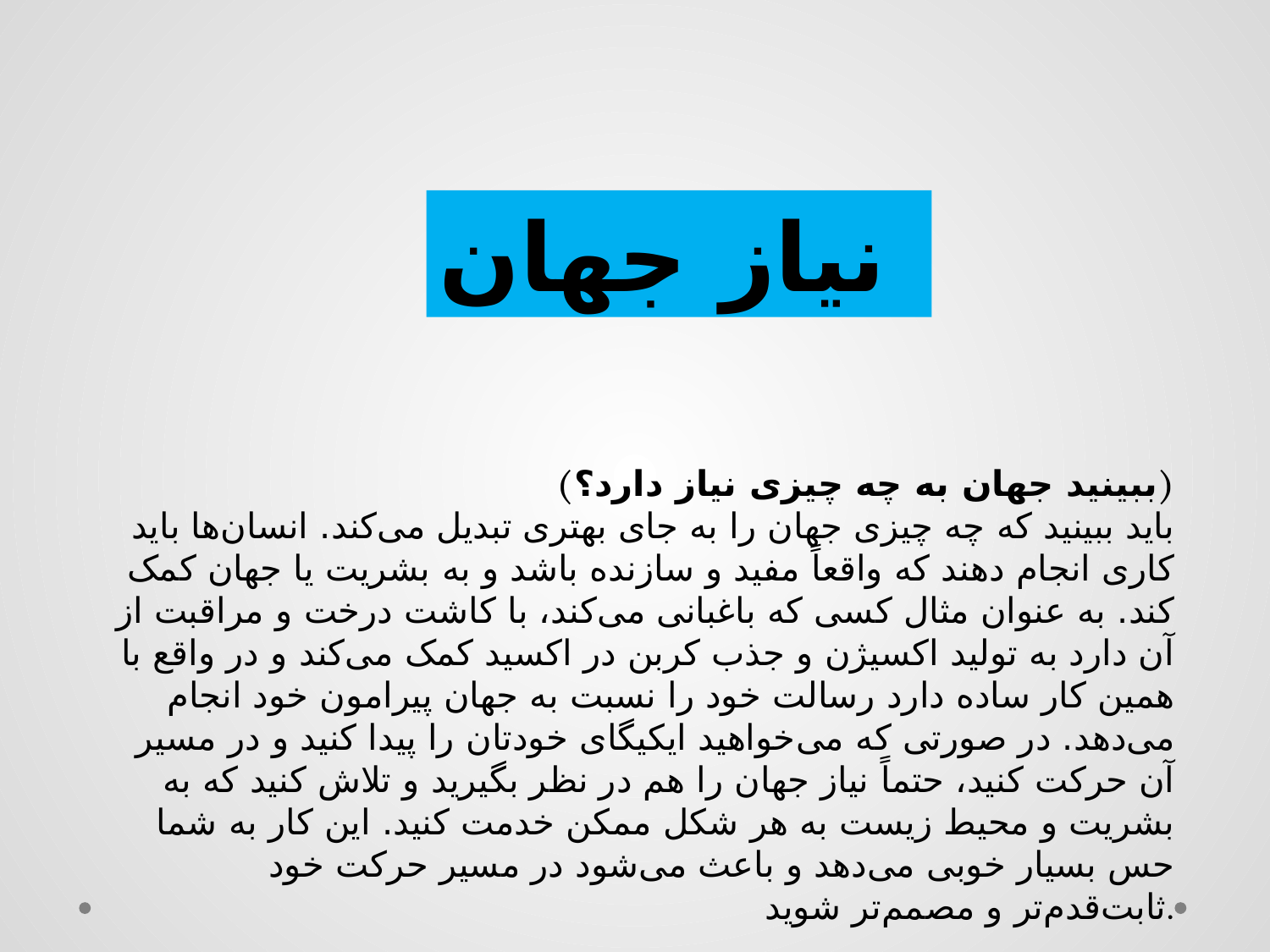

نیاز جهان
(ببینید جهان به چه چیزی نیاز دارد؟)
باید ببینید که چه چیزی جهان را به جای بهتری تبدیل می‌کند. انسان‌ها باید کاری انجام دهند که واقعاً مفید و سازنده باشد و به بشریت یا جهان کمک کند. به عنوان مثال کسی که باغبانی می‌کند، با کاشت درخت و مراقبت از آن دارد به تولید اکسیژن و جذب کربن در اکسید کمک می‌کند و در واقع با همین کار ساده دارد رسالت خود را نسبت به جهان پیرامون خود انجام می‌دهد. در صورتی که می‌خواهید ایکیگای خودتان را پیدا کنید و در مسیر آن حرکت کنید، حتماً نیاز جهان را هم در نظر بگیرید و تلاش کنید که به بشریت و محیط زیست به هر شکل ممکن خدمت کنید. این کار به شما حس بسیار خوبی می‌دهد و باعث می‌شود در مسیر حرکت خود ثابت‌قدم‌تر و مصمم‌تر شوید.